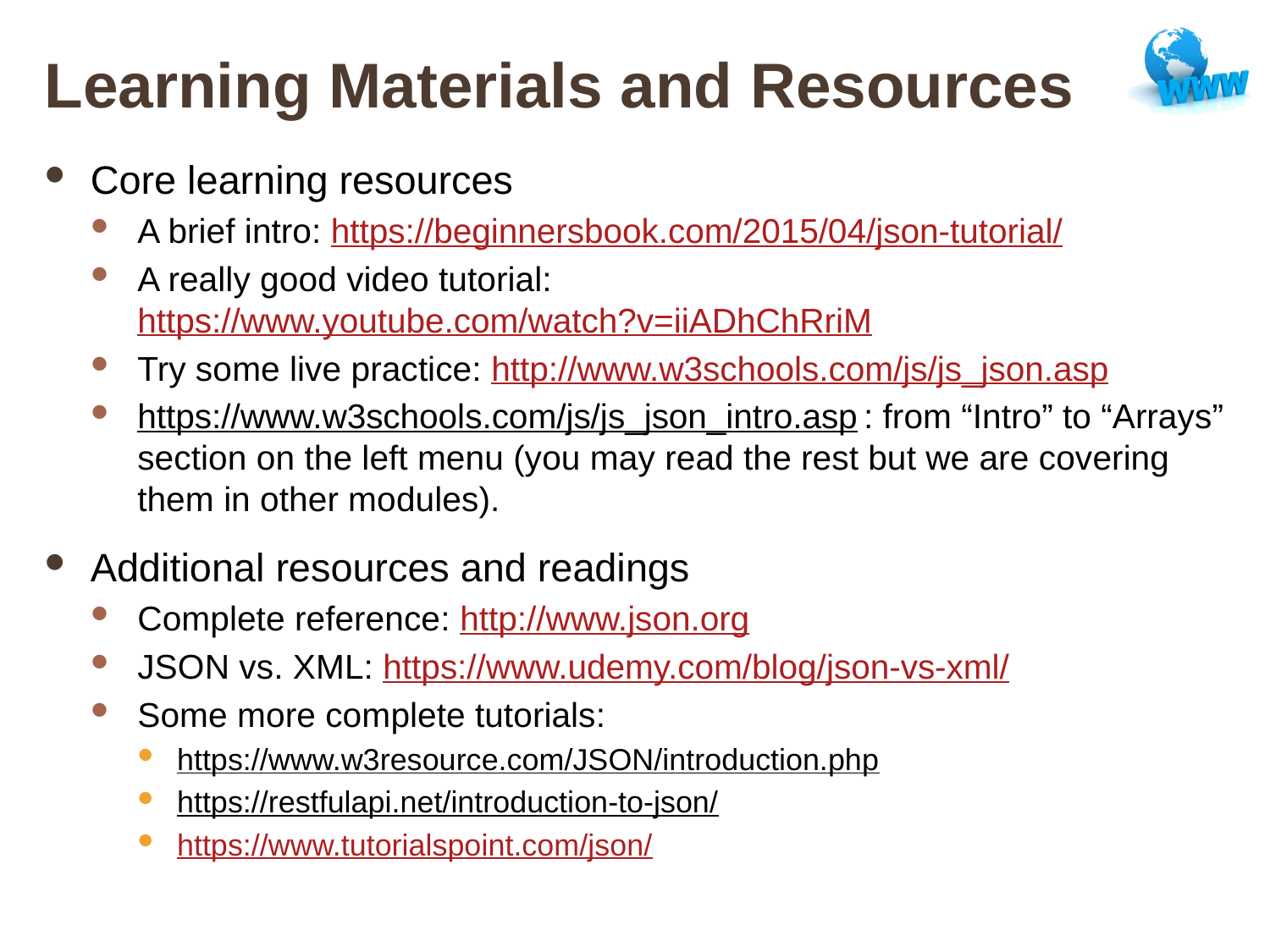

# Learning Materials and Resources
Core learning resources
A brief intro: https://beginnersbook.com/2015/04/json-tutorial/
A really good video tutorial: https://www.youtube.com/watch?v=iiADhChRriM
Try some live practice: http://www.w3schools.com/js/js_json.asp
https://www.w3schools.com/js/js_json_intro.asp: from “Intro” to “Arrays” section on the left menu (you may read the rest but we are covering them in other modules).
Additional resources and readings
Complete reference: http://www.json.org
JSON vs. XML: https://www.udemy.com/blog/json-vs-xml/
Some more complete tutorials:
https://www.w3resource.com/JSON/introduction.php
https://restfulapi.net/introduction-to-json/
https://www.tutorialspoint.com/json/